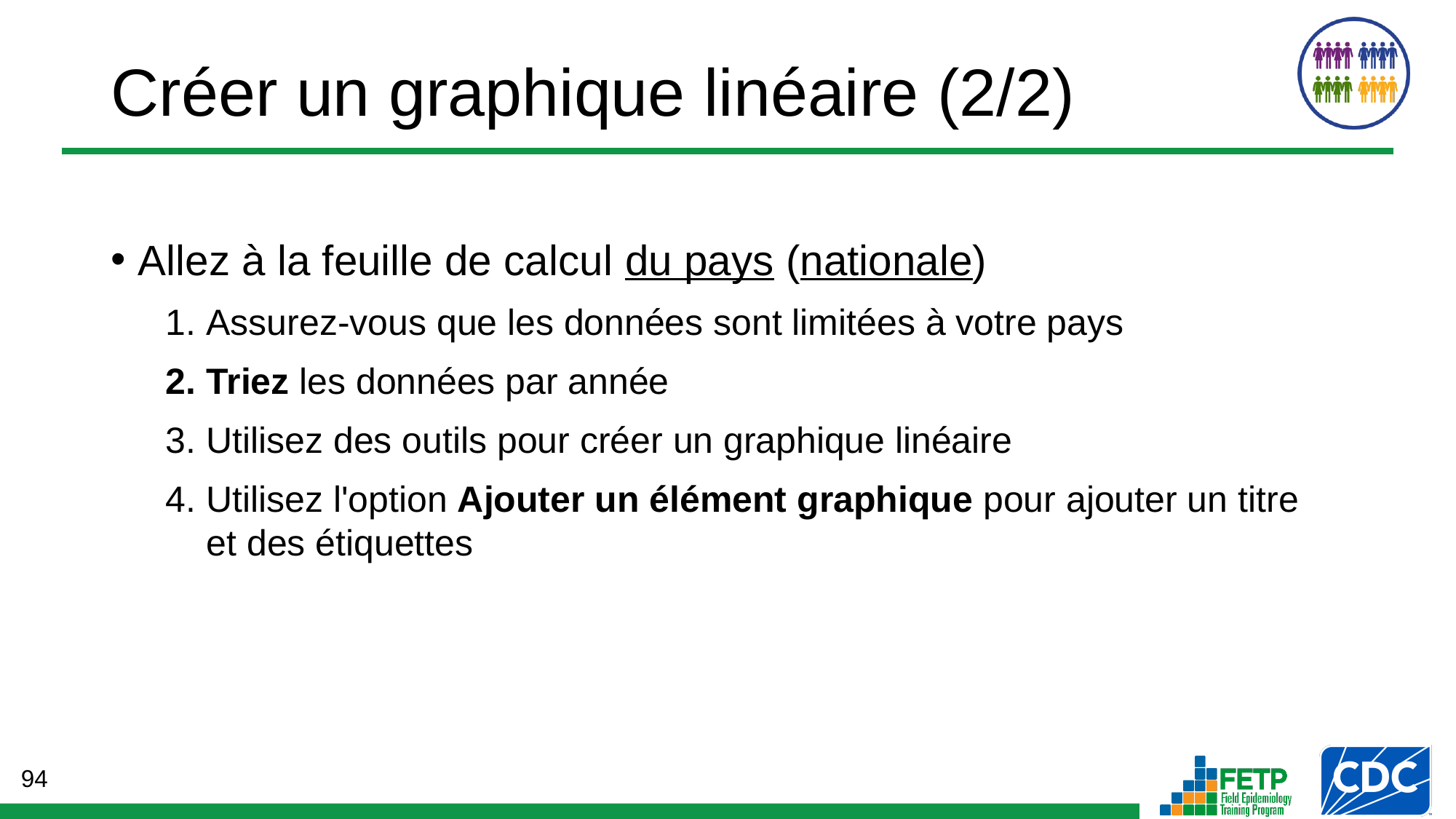

# Créer un graphique linéaire (2/2)

Allez à la feuille de calcul du pays (nationale)
Assurez-vous que les données sont limitées à votre pays
Triez les données par année
Utilisez des outils pour créer un graphique linéaire
Utilisez l'option Ajouter un élément graphique pour ajouter un titre
et des étiquettes